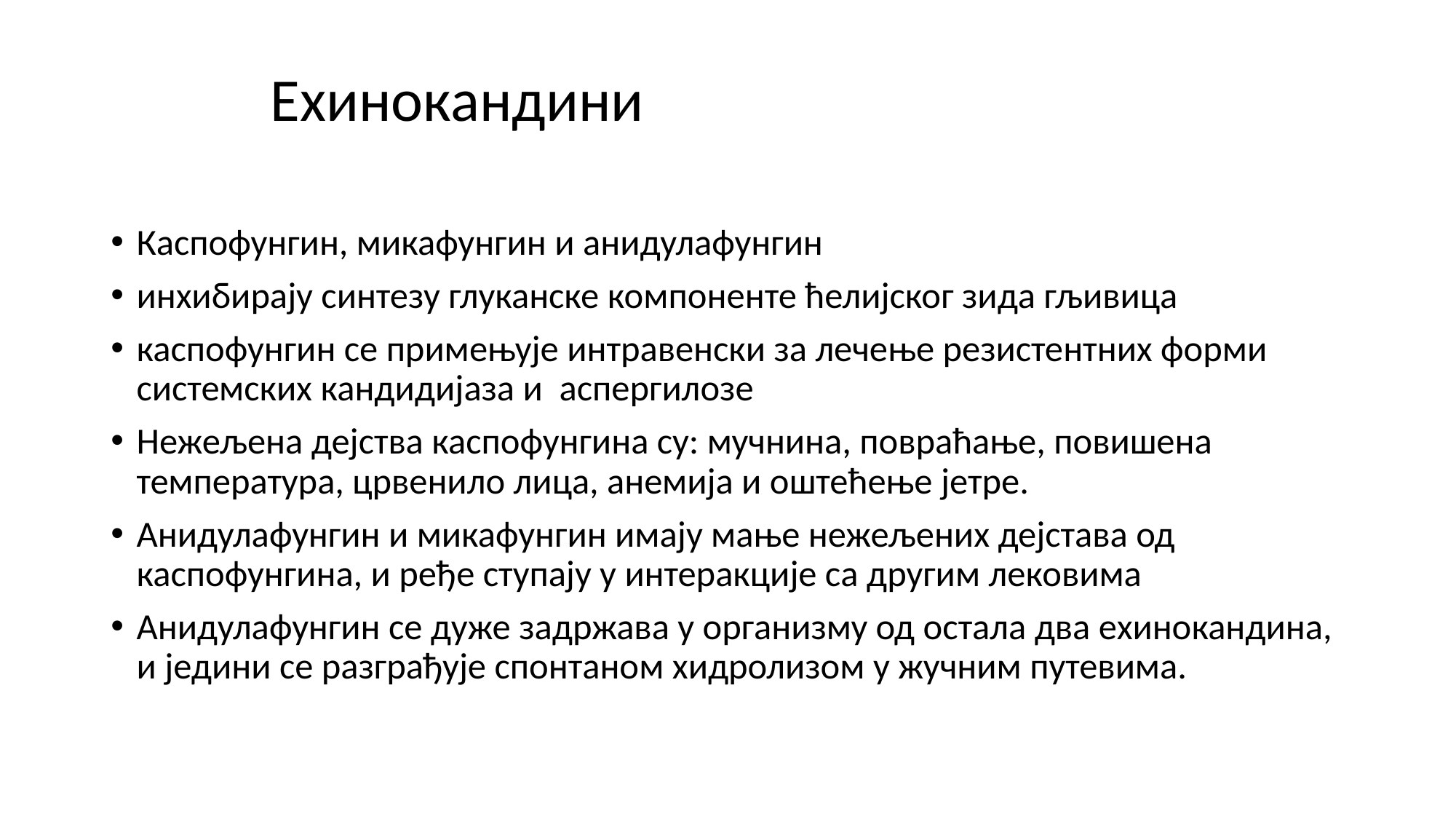

# Ехинокандини
Каспофунгин, микафунгин и анидулафунгин
инхибирају синтезу глуканске компоненте ћелијског зида гљивица
каспофунгин се примењује интравенски за лечење резистентних форми системских кандидијаза и  аспергилозе
Нежељена дејства каспофунгина су: мучнина, повраћање, повишена температура, црвенило лица, анемија и оштећење јетре.
Анидулафунгин и микафунгин имају мање нежељених дејстава од каспофунгина, и ређе ступају у интеракције са другим лековима
Анидулафунгин се дуже задржава у организму од остала два ехинокандина, и једини се разграђује спонтаном хидролизом у жучним путевима.